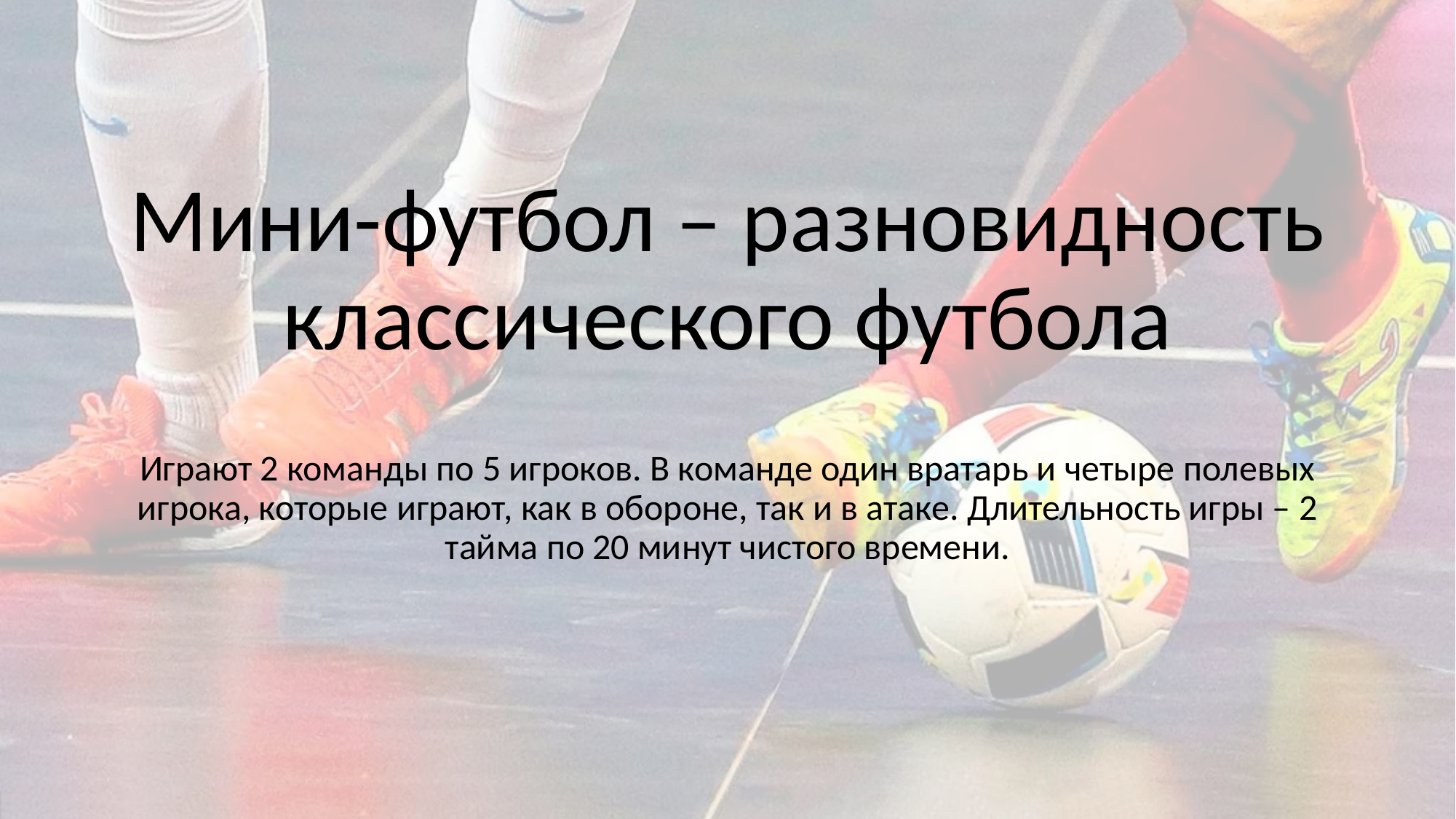

# Мини-футбол – разновидность классического футбола
Играют 2 команды по 5 игроков. В команде один вратарь и четыре полевых игрока, которые играют, как в обороне, так и в атаке. Длительность игры – 2 тайма по 20 минут чистого времени.